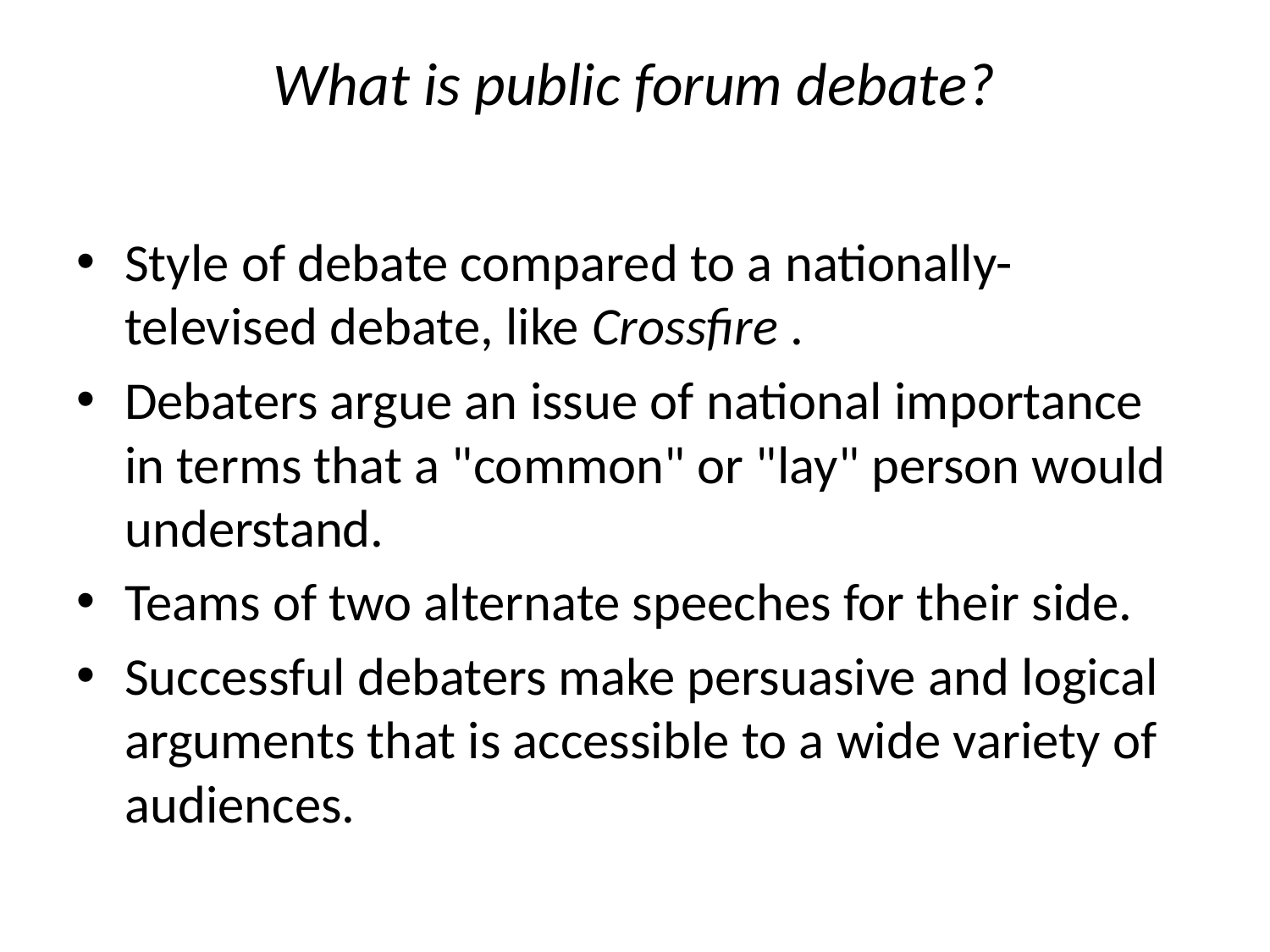

# What is public forum debate?
Style of debate compared to a nationally-televised debate, like Crossfire .
Debaters argue an issue of national importance in terms that a "common" or "lay" person would understand.
Teams of two alternate speeches for their side.
Successful debaters make persuasive and logical arguments that is accessible to a wide variety of audiences.